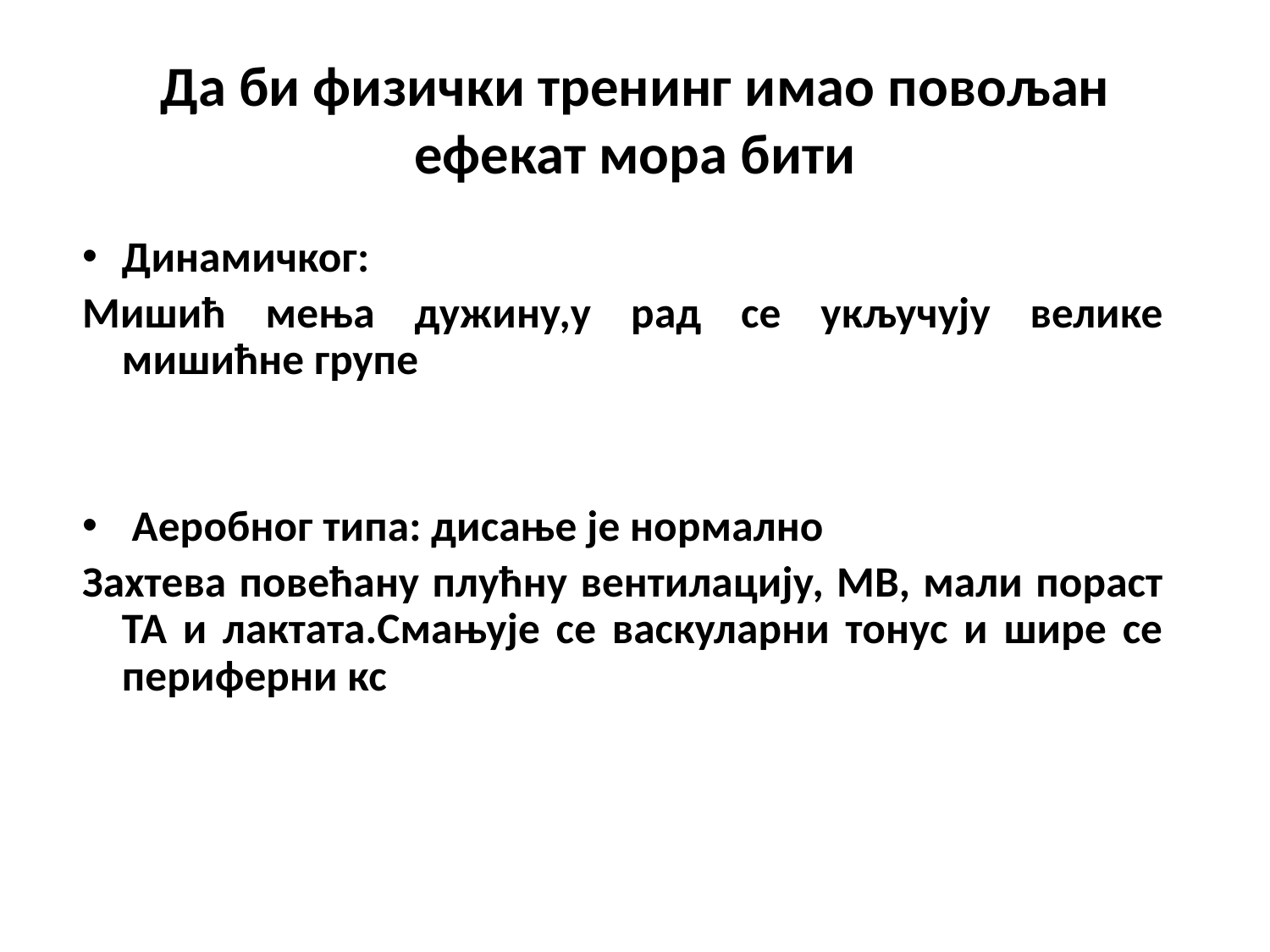

# Да би физички тренинг имао повољан ефекат мора бити
Динамичког:
Мишић мења дужину,у рад се укључују велике мишићне групе

 Аеробног типа: дисање је нормално
Захтева повећану плућну вентилацију, МВ, мали пораст ТА и лактата.Смањује се васкуларни тонус и шире се периферни кс